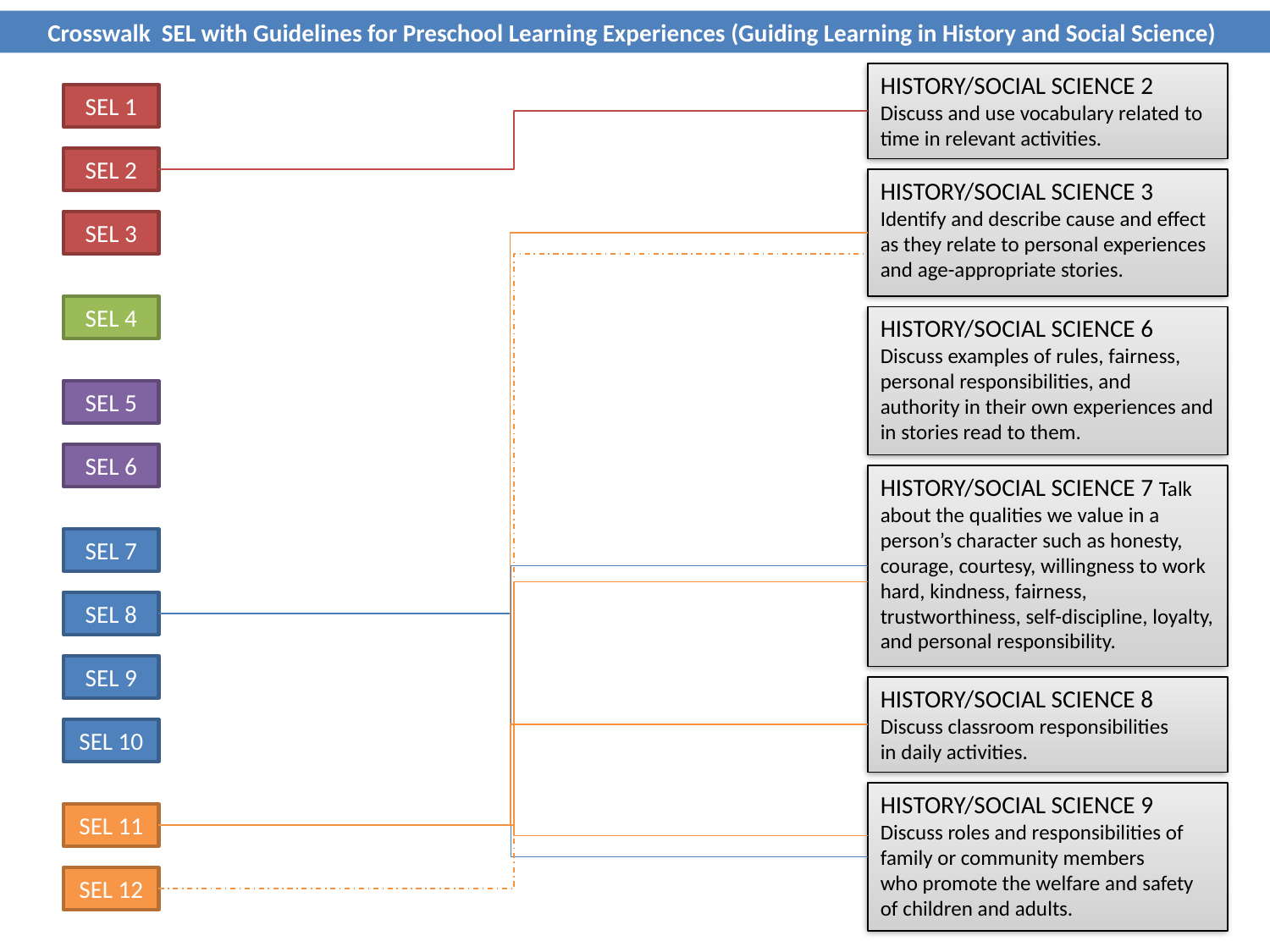

Crosswalk  SEL with Guidelines for Preschool Learning Experiences (Guiding Learning in History and Social Science)
HISTORY/SOCIAL SCIENCE 2 Discuss and use vocabulary related to time in relevant activities.

SEL 1

SEL 2

HISTORY/SOCIAL SCIENCE 3 Identify and describe cause and effect as they relate to personal experiences and age-appropriate stories.

SEL 3

SEL 4

HISTORY/SOCIAL SCIENCE 6 Discuss examples of rules, fairness, personal responsibilities, and authority in their own experiences and in stories read to them.

SEL 5

SEL 6

HISTORY/SOCIAL SCIENCE 7 Talk about the qualities we value in a person’s character such as honesty, courage, courtesy, willingness to work hard, kindness, fairness, trustworthiness, self-discipline, loyalty, and personal responsibility.

SEL 7

SEL 8

SEL 9

HISTORY/SOCIAL SCIENCE 8 Discuss classroom responsibilities
in daily activities.

SEL 10

HISTORY/SOCIAL SCIENCE 9 Discuss roles and responsibilities of family or community members
who promote the welfare and safety of children and adults.

SEL 11

SEL 12